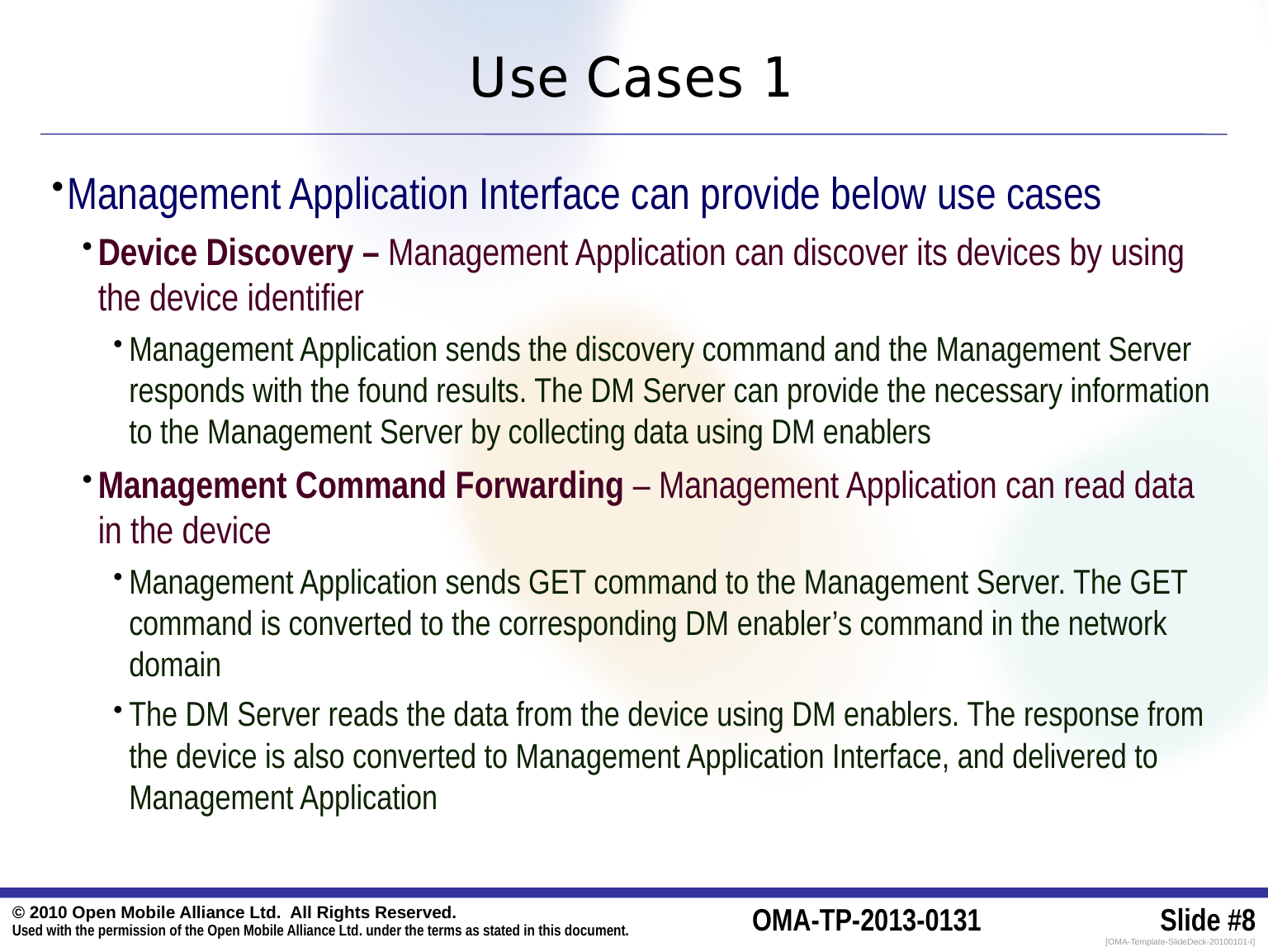

# Use Cases 1
Management Application Interface can provide below use cases
Device Discovery – Management Application can discover its devices by using the device identifier
Management Application sends the discovery command and the Management Server responds with the found results. The DM Server can provide the necessary information to the Management Server by collecting data using DM enablers
Management Command Forwarding – Management Application can read data in the device
Management Application sends GET command to the Management Server. The GET command is converted to the corresponding DM enabler’s command in the network domain
The DM Server reads the data from the device using DM enablers. The response from the device is also converted to Management Application Interface, and delivered to Management Application